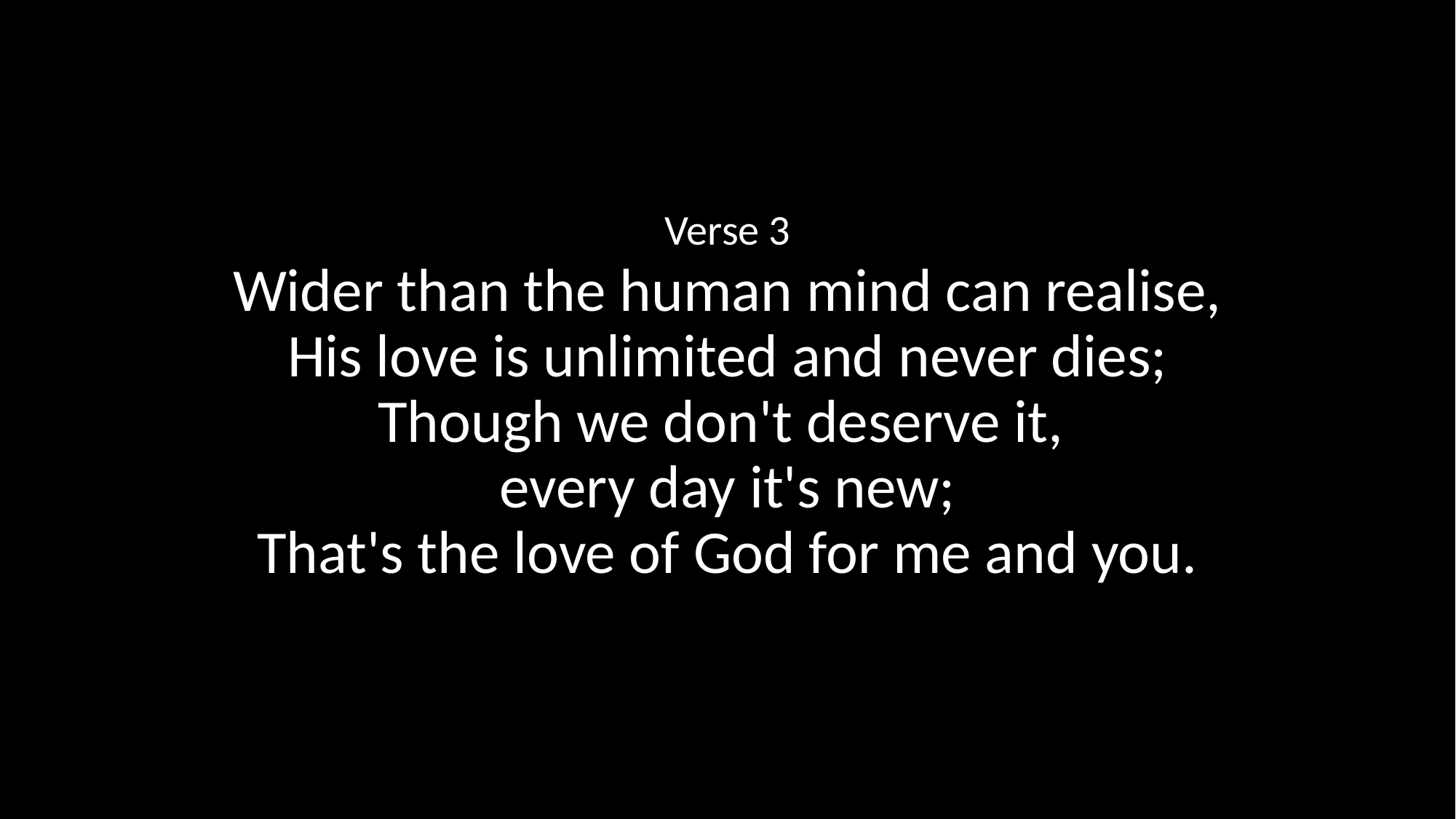

Verse 3
Wider than the human mind can realise,
His love is unlimited and never dies;
Though we don't deserve it,
every day it's new;
That's the love of God for me and you.